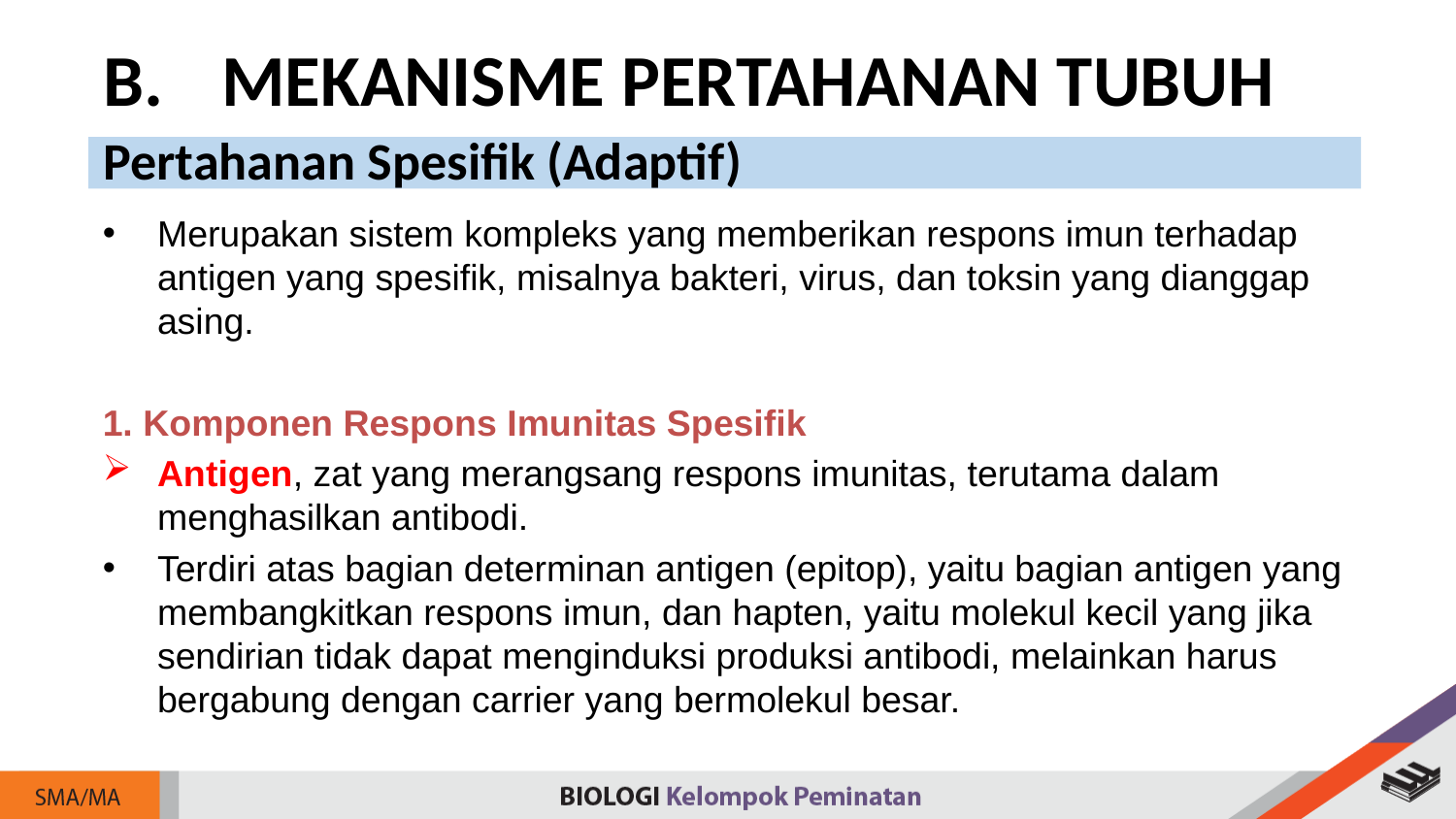

MEKANISME PERTAHANAN TUBUH
Pertahanan Spesifik (Adaptif)
Merupakan sistem kompleks yang memberikan respons imun terhadap antigen yang spesifik, misalnya bakteri, virus, dan toksin yang dianggap asing.

1. Komponen Respons Imunitas Spesifik
Antigen, zat yang merangsang respons imunitas, terutama dalam menghasilkan antibodi.
Terdiri atas bagian determinan antigen (epitop), yaitu bagian antigen yang membangkitkan respons imun, dan hapten, yaitu molekul kecil yang jika sendirian tidak dapat menginduksi produksi antibodi, melainkan harus bergabung dengan carrier yang bermolekul besar.